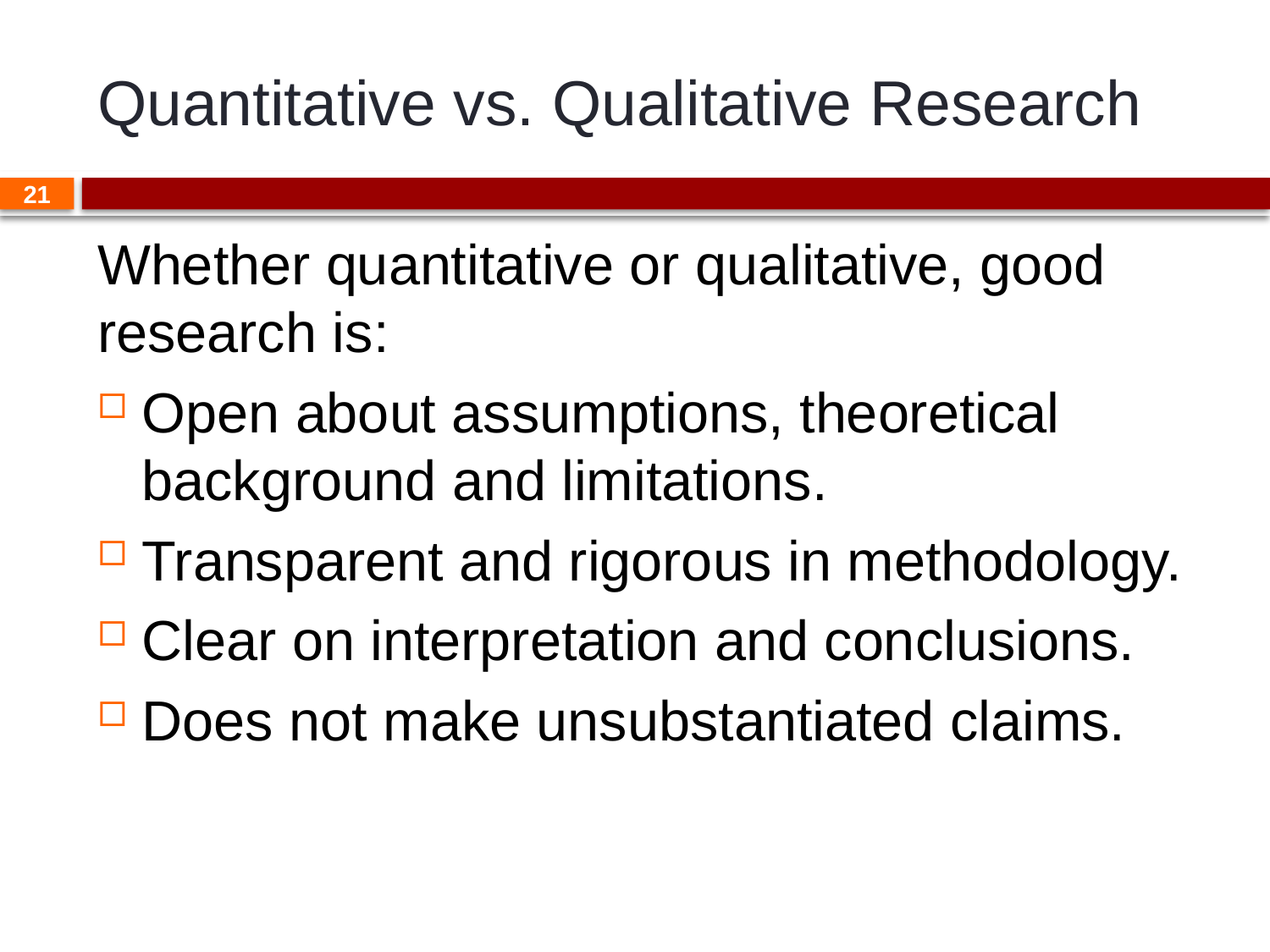

# Quantitative vs. Qualitative Research
21
Whether quantitative or qualitative, good research is:
Open about assumptions, theoretical background and limitations.
Transparent and rigorous in methodology.
Clear on interpretation and conclusions.
Does not make unsubstantiated claims.